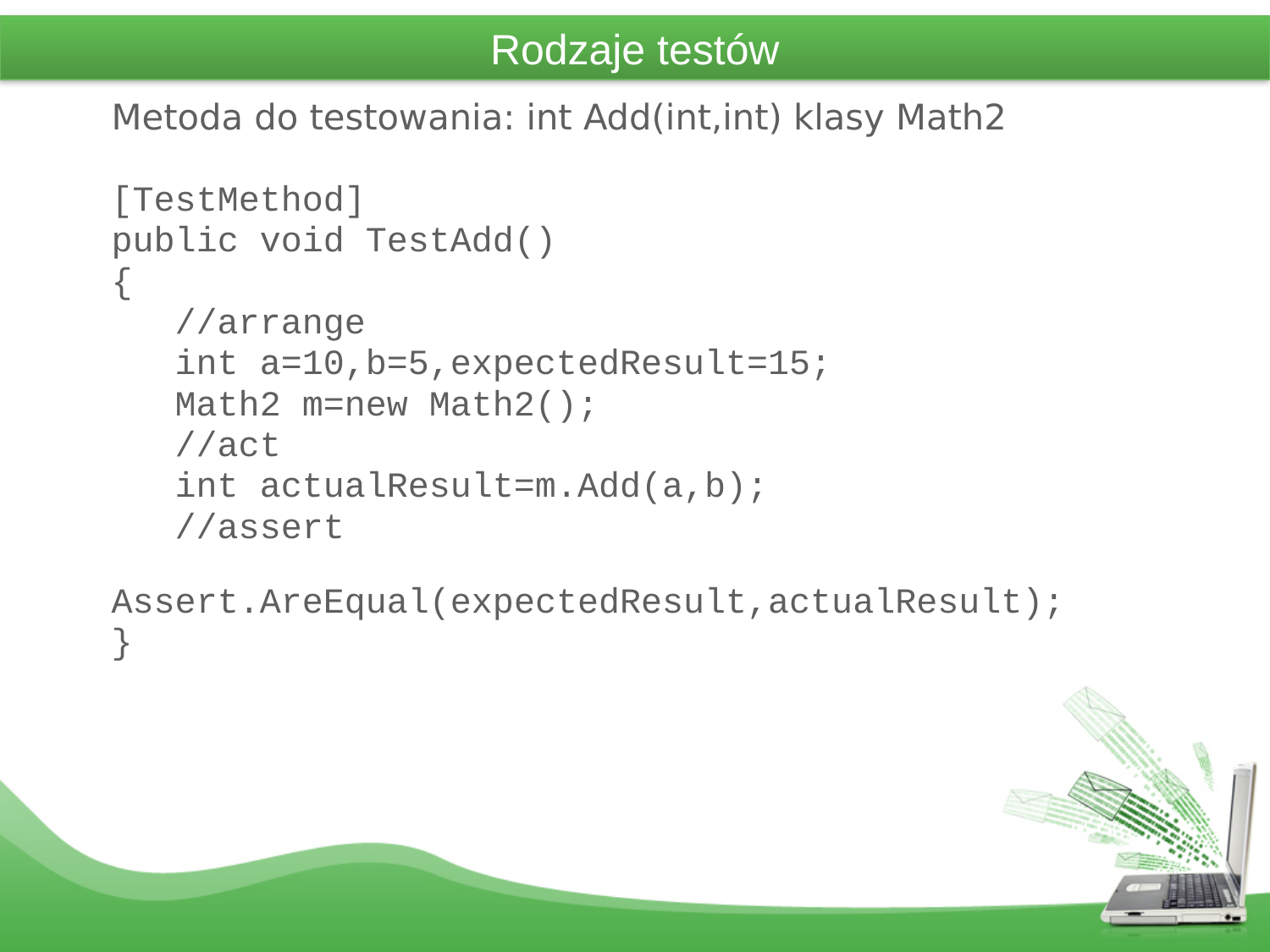

Rodzaje testów
Metoda do testowania: int Add(int,int) klasy Math2

[TestMethod]
public void TestAdd()
{
   //arrange
   int a=10,b=5,expectedResult=15;
   Math2 m=new Math2();
   //act
   int actualResult=m.Add(a,b);
   //assert
   Assert.AreEqual(expectedResult,actualResult);
}